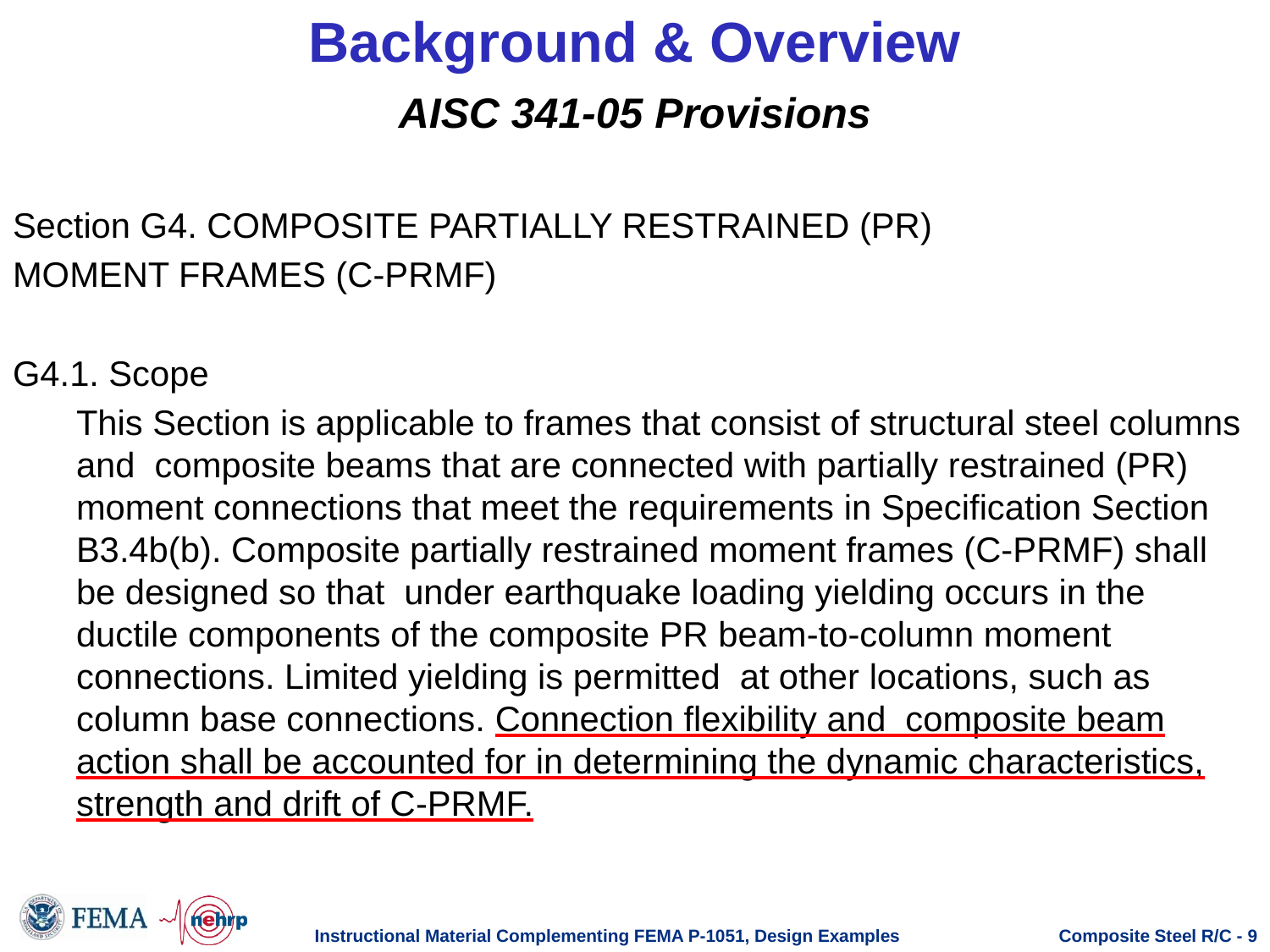

# Background & Overview
AISC 341-05 Provisions

Section G4. COMPOSITE PARTIALLY RESTRAINED (PR)
MOMENT FRAMES (C-PRMF)

G4.1. Scope
This Section is applicable to frames that consist of structural steel columns and  composite beams that are connected with partially restrained (PR) moment connections that meet the requirements in Specification Section B3.4b(b). Composite partially restrained moment frames (C-PRMF) shall be designed so that  under earthquake loading yielding occurs in the ductile components of the composite PR beam-to-column moment connections. Limited yielding is permitted  at other locations, such as column base connections. Connection flexibility and  composite beam action shall be accounted for in determining the dynamic characteristics, strength and drift of C-PRMF.

Instructional Material Complementing FEMA P-1051, Design Examples
Composite Steel R/C - 9